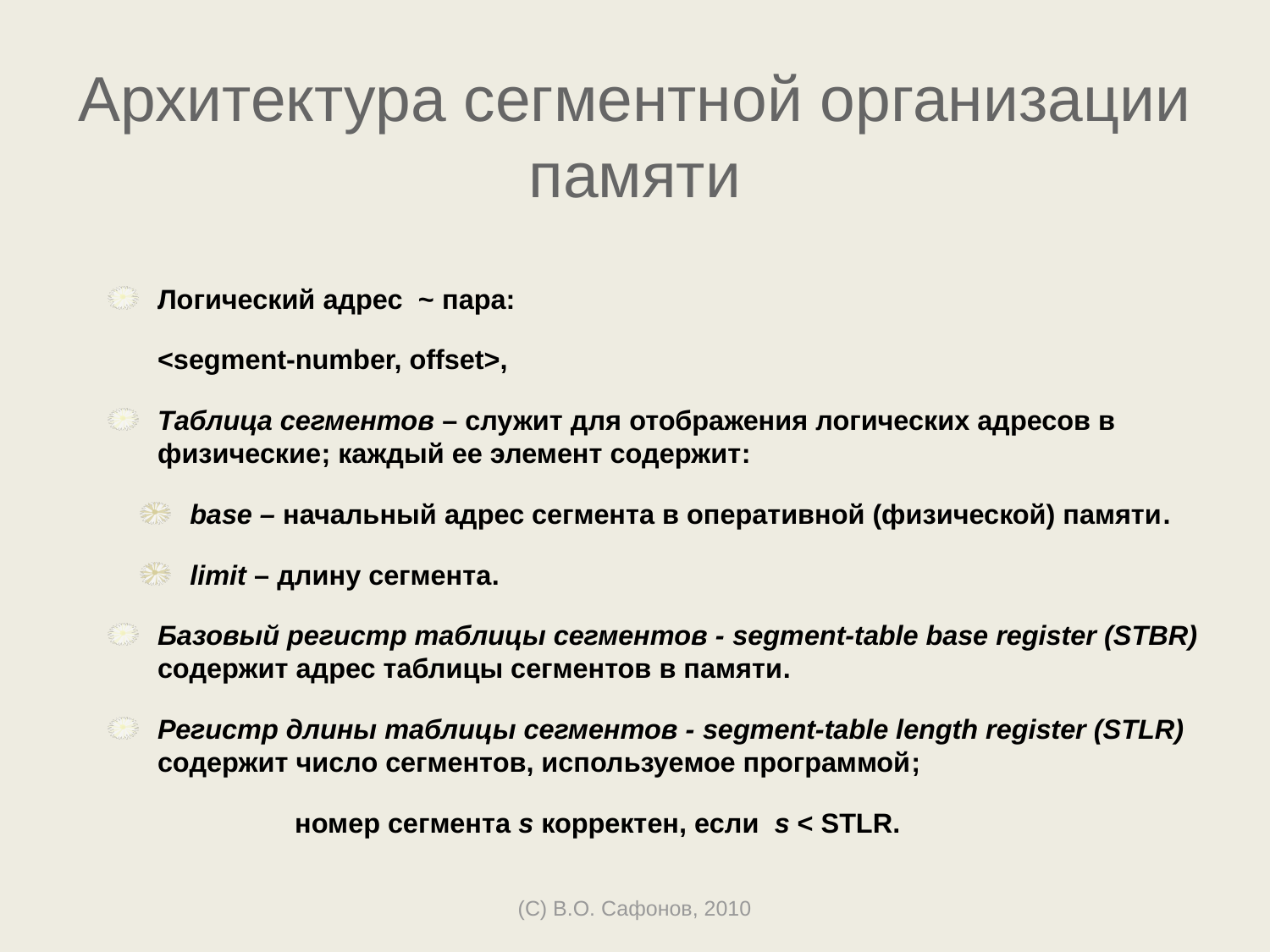

# Архитектура сегментной организации памяти
Логический адрес  ~ пара:
		<segment-number, offset>,
Таблица сегментов – служит для отображения логических адресов в физические; каждый ее элемент содержит:
base – начальный адрес сегмента в оперативной (физической) памяти.
limit – длину сегмента.
Базовый регистр таблицы сегментов - segment-table base register (STBR) содержит адрес таблицы сегментов в памяти.
Регистр длины таблицы сегментов - segment-table length register (STLR) содержит число сегментов, используемое программой;
	                  номер сегмента s корректен, если  s < STLR.

(C) В.О. Сафонов, 2010